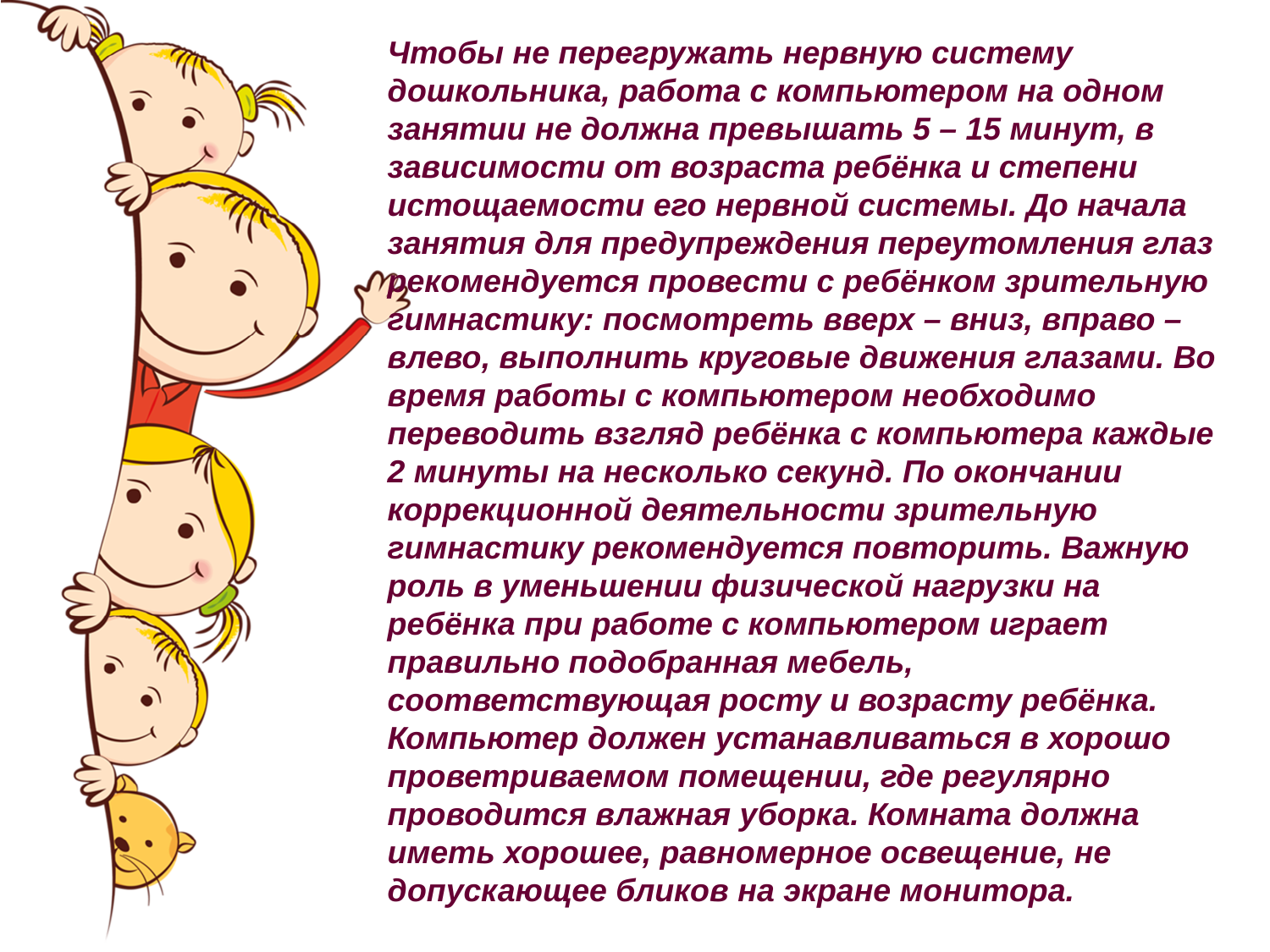

Чтобы не перегружать нервную систему дошкольника, работа с компьютером на одном занятии не должна превышать 5 – 15 минут, в зависимости от возраста ребёнка и степени истощаемости его нервной системы. До начала занятия для предупреждения переутомления глаз рекомендуется провести с ребёнком зрительную гимнастику: посмотреть вверх – вниз, вправо – влево, выполнить круговые движения глазами. Во время работы с компьютером необходимо переводить взгляд ребёнка с компьютера каждые 2 минуты на несколько секунд. По окончании коррекционной деятельности зрительную гимнастику рекомендуется повторить. Важную роль в уменьшении физической нагрузки на ребёнка при работе с компьютером играет правильно подобранная мебель, соответствующая росту и возрасту ребёнка. Компьютер должен устанавливаться в хорошо проветриваемом помещении, где регулярно проводится влажная уборка. Комната должна иметь хорошее, равномерное освещение, не допускающее бликов на экране монитора.